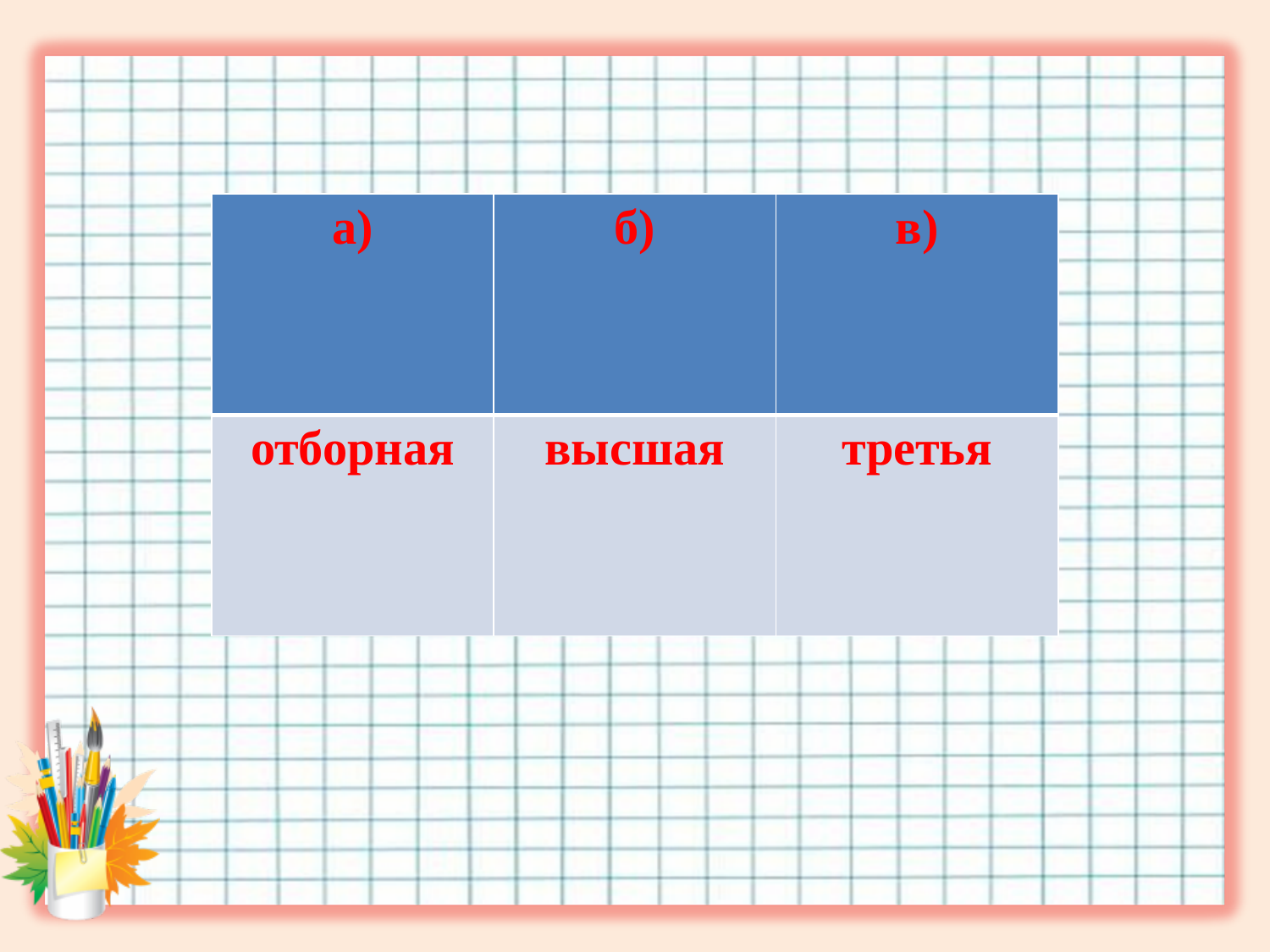

#
| а) | б) | в) |
| --- | --- | --- |
| отборная | высшая | третья |